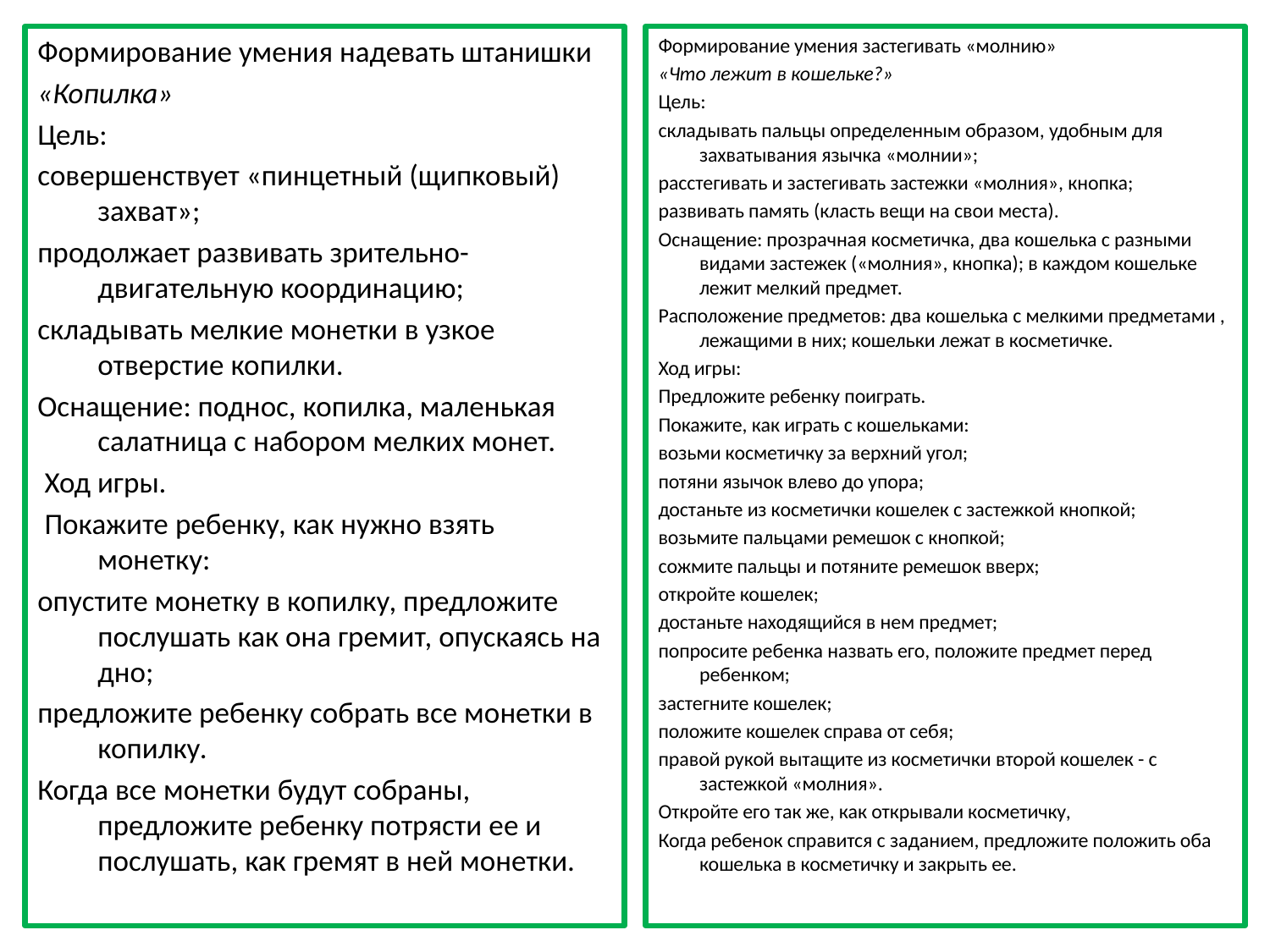

Формирование умения надевать штанишки
«Копилка»
Цель:
совершенствует «пинцетный (щипковый) захват»;
продолжает развивать зрительно-двигательную координацию;
складывать мелкие монетки в узкое отверстие копилки.
Оснащение: поднос, копилка, маленькая салатница с набором мелких монет.
 Ход игры.
 Покажите ребенку, как нужно взять монетку:
опустите монетку в копилку, предложите послушать как она гремит, опускаясь на дно;
предложите ребенку собрать все монетки в копилку.
Когда все монетки будут собраны, предложите ребенку потрясти ее и послушать, как гремят в ней монетки.

Формирование умения застегивать «молнию»
«Что лежит в кошельке?»
Цель:
складывать пальцы определенным образом, удобным для захватывания язычка «молнии»;
расстегивать и застегивать застежки «молния», кнопка;
развивать память (класть вещи на свои места).
Оснащение: прозрачная косметичка, два кошелька с разными видами застежек («молния», кнопка); в каждом кошельке лежит мелкий предмет.
Расположение предметов: два кошелька с мелкими предметами , лежащими в них; кошельки лежат в косметичке.
Ход игры:
Предложите ребенку поиграть.
Покажите, как играть с кошельками:
возьми косметичку за верхний угол;
потяни язычок влево до упора;
достаньте из косметички кошелек с застежкой кнопкой;
возьмите пальцами ремешок с кнопкой;
сожмите пальцы и потяните ремешок вверх;
откройте кошелек;
достаньте находящийся в нем предмет;
попросите ребенка назвать его, положите предмет перед ребенком;
застегните кошелек;
положите кошелек справа от себя;
правой рукой вытащите из косметички второй кошелек - с застежкой «молния».
Откройте его так же, как открывали косметичку,
Когда ребенок справится с заданием, предложите положить оба кошелька в косметичку и закрыть ее.